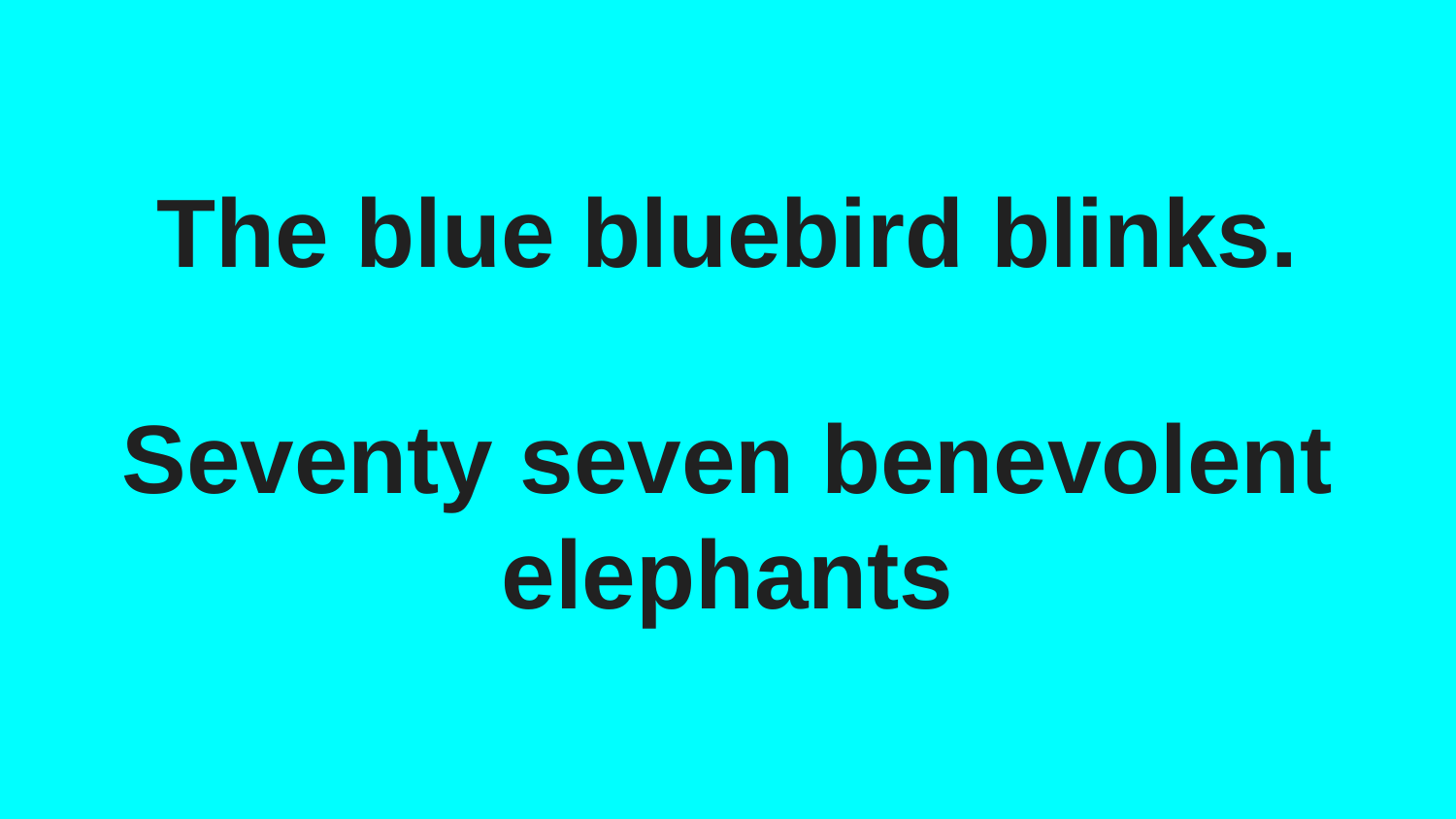

# The blue bluebird blinks.
Seventy seven benevolent elephants